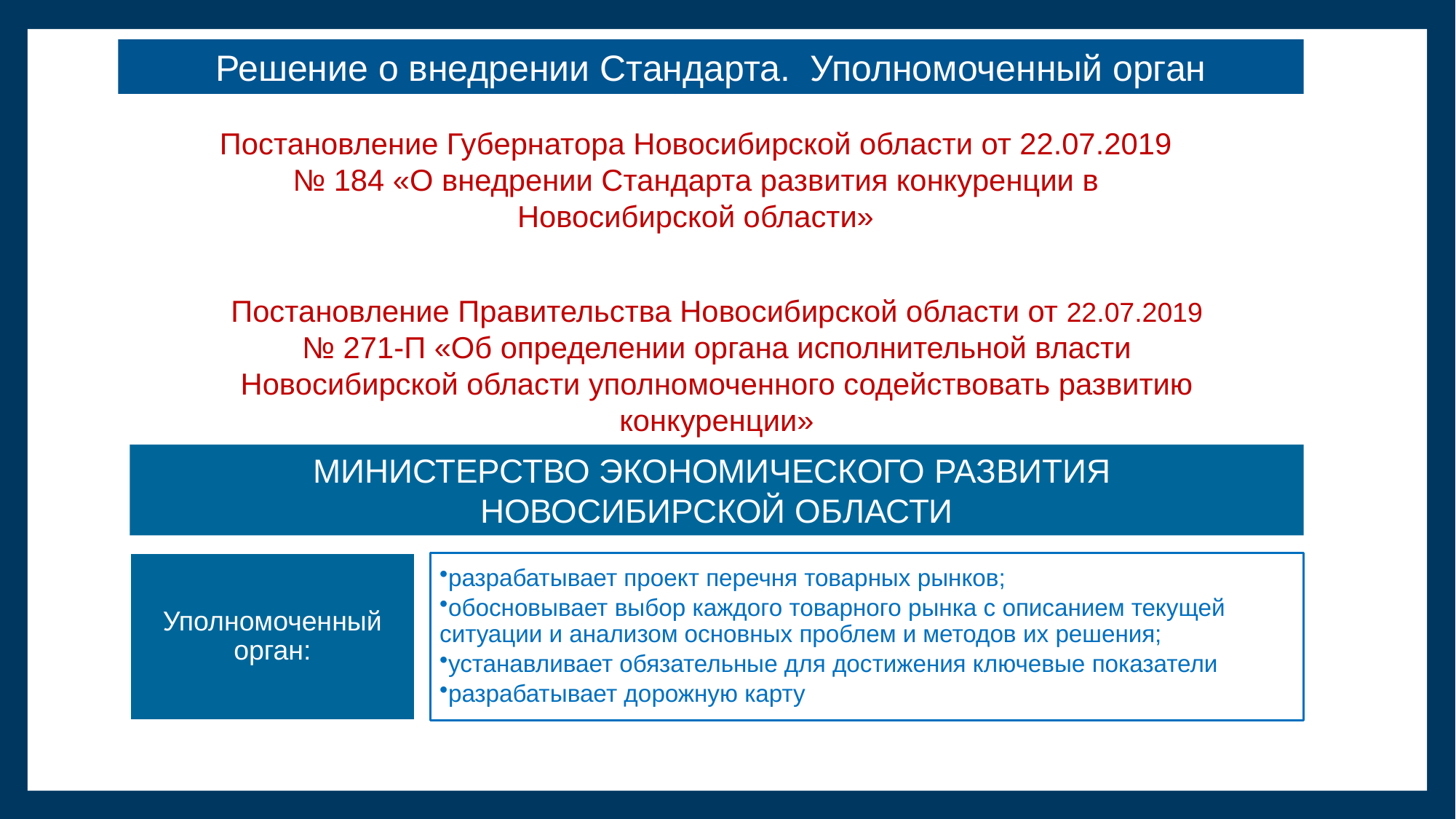

Решение о внедрении Стандарта.  Уполномоченный орган
Постановление Губернатора Новосибирской области от 22.07.2019 № 184 «О внедрении Стандарта развития конкуренции в Новосибирской области»
Постановление Правительства Новосибирской области от 22.07.2019 № 271-П «Об определении органа исполнительной власти Новосибирской области уполномоченного содействовать развитию конкуренции»
МИНИСТЕРСТВО ЭКОНОМИЧЕСКОГО РАЗВИТИЯ
НОВОСИБИРСКОЙ ОБЛАСТИ

Уполномоченный орган:

разрабатывает проект перечня товарных рынков;
обосновывает выбор каждого товарного рынка с описанием текущей ситуации и анализом основных проблем и методов их решения;
устанавливает обязательные для достижения ключевые показатели
разрабатывает дорожную карту